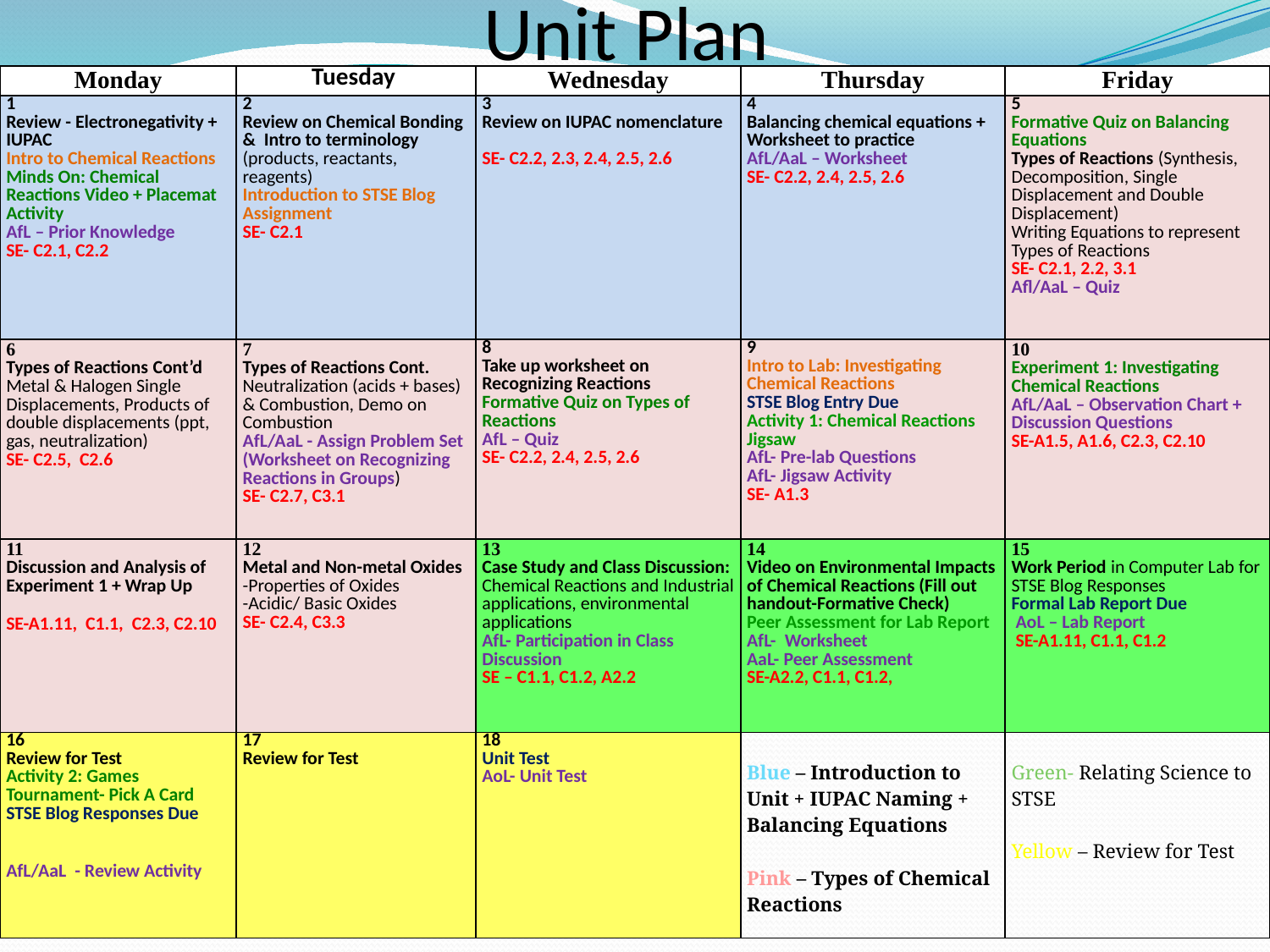

# Unit Plan
| Monday | Tuesday | Wednesday | Thursday | Friday |
| --- | --- | --- | --- | --- |
| 1 Review - Electronegativity + IUPAC Intro to Chemical Reactions Minds On: Chemical Reactions Video + Placemat Activity AfL – Prior Knowledge SE- C2.1, C2.2 | 2 Review on Chemical Bonding & Intro to terminology (products, reactants, reagents) Introduction to STSE Blog Assignment SE- C2.1 | 3 Review on IUPAC nomenclature SE- C2.2, 2.3, 2.4, 2.5, 2.6 | 4 Balancing chemical equations + Worksheet to practice AfL/AaL – Worksheet SE- C2.2, 2.4, 2.5, 2.6 | 5 Formative Quiz on Balancing Equations Types of Reactions (Synthesis, Decomposition, Single Displacement and Double Displacement) Writing Equations to represent Types of Reactions SE- C2.1, 2.2, 3.1 Afl/AaL – Quiz |
| 6 Types of Reactions Cont’d Metal & Halogen Single Displacements, Products of double displacements (ppt, gas, neutralization) SE- C2.5, C2.6 | 7 Types of Reactions Cont. Neutralization (acids + bases) & Combustion, Demo on Combustion AfL/AaL - Assign Problem Set (Worksheet on Recognizing Reactions in Groups) SE- C2.7, C3.1 | 8 Take up worksheet on Recognizing Reactions Formative Quiz on Types of Reactions AfL – Quiz SE- C2.2, 2.4, 2.5, 2.6 | 9 Intro to Lab: Investigating Chemical Reactions STSE Blog Entry Due Activity 1: Chemical Reactions Jigsaw AfL- Pre-lab Questions AfL- Jigsaw Activity SE- A1.3 | 10 Experiment 1: Investigating Chemical Reactions AfL/AaL – Observation Chart + Discussion Questions SE-A1.5, A1.6, C2.3, C2.10 |
| 11 Discussion and Analysis of Experiment 1 + Wrap Up SE-A1.11, C1.1, C2.3, C2.10 | 12 Metal and Non-metal Oxides -Properties of Oxides -Acidic/ Basic Oxides SE- C2.4, C3.3 | 13 Case Study and Class Discussion: Chemical Reactions and Industrial applications, environmental applications AfL- Participation in Class Discussion SE – C1.1, C1.2, A2.2 | 14 Video on Environmental Impacts of Chemical Reactions (Fill out handout-Formative Check) Peer Assessment for Lab Report AfL- Worksheet AaL- Peer Assessment SE-A2.2, C1.1, C1.2, | 15 Work Period in Computer Lab for STSE Blog Responses Formal Lab Report Due AoL – Lab Report SE-A1.11, C1.1, C1.2 |
| 16 Review for Test Activity 2: Games Tournament- Pick A Card STSE Blog Responses Due AfL/AaL - Review Activity | 17 Review for Test | 18 Unit Test AoL- Unit Test | Blue – Introduction to Unit + IUPAC Naming + Balancing Equations   Pink – Types of Chemical Reactions | Green- Relating Science to STSE   Yellow – Review for Test |